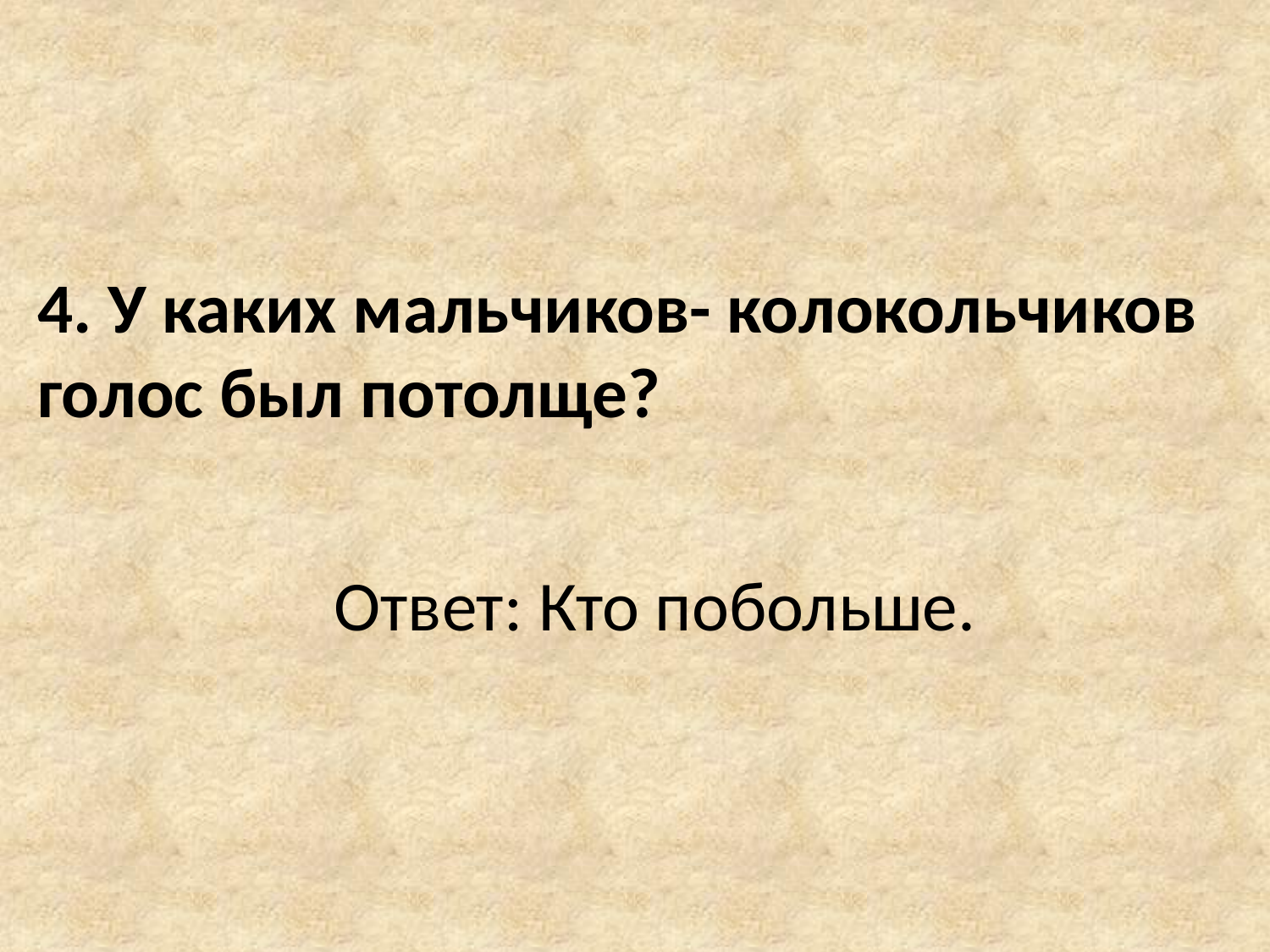

4. У каких мальчиков- колокольчиков голос был потолще?
Ответ: Кто побольше.